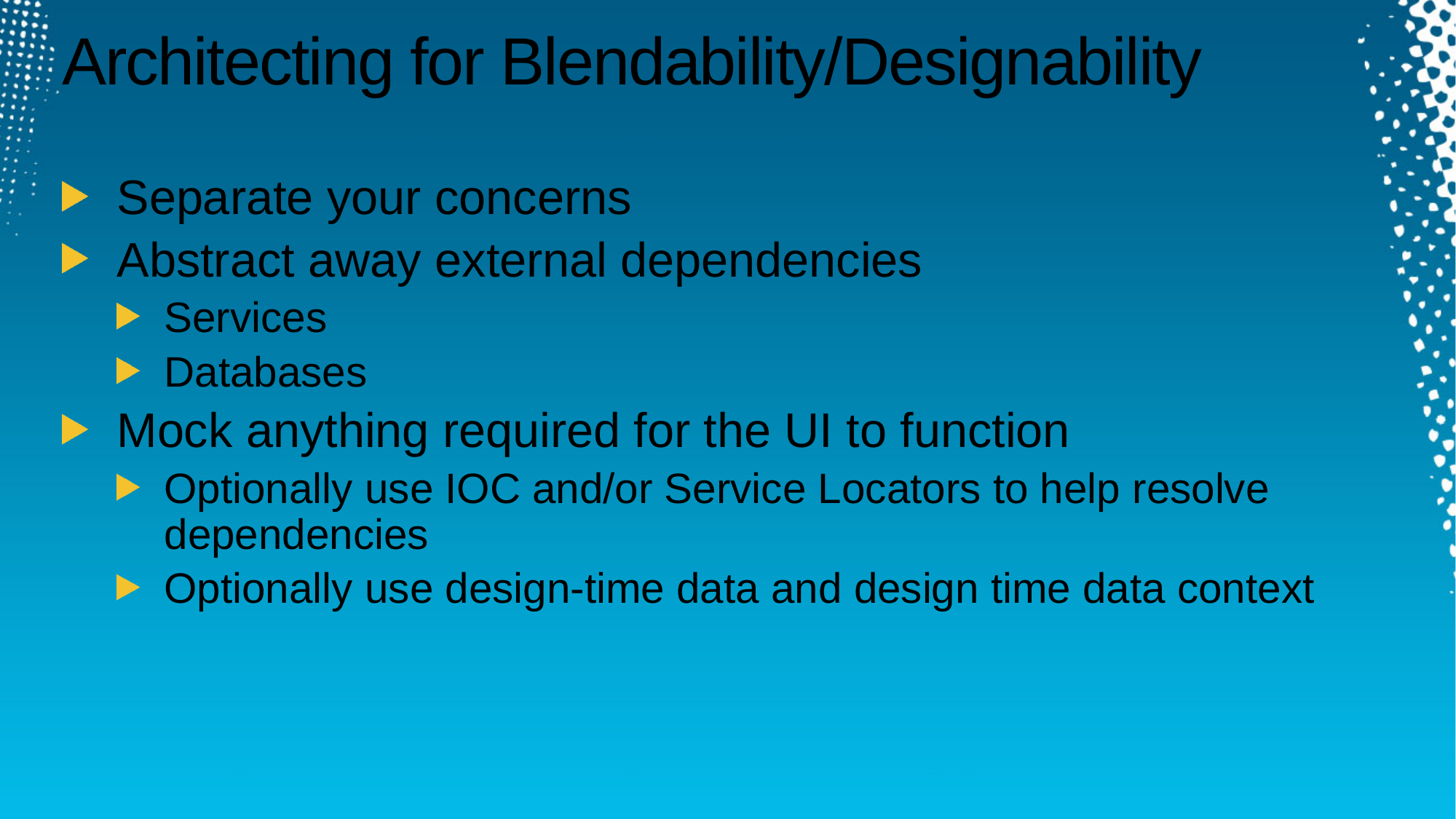

# Architecting for Blendability/Designability
Separate your concerns
Abstract away external dependencies
Services
Databases
Mock anything required for the UI to function
Optionally use IOC and/or Service Locators to help resolve dependencies
Optionally use design-time data and design time data context